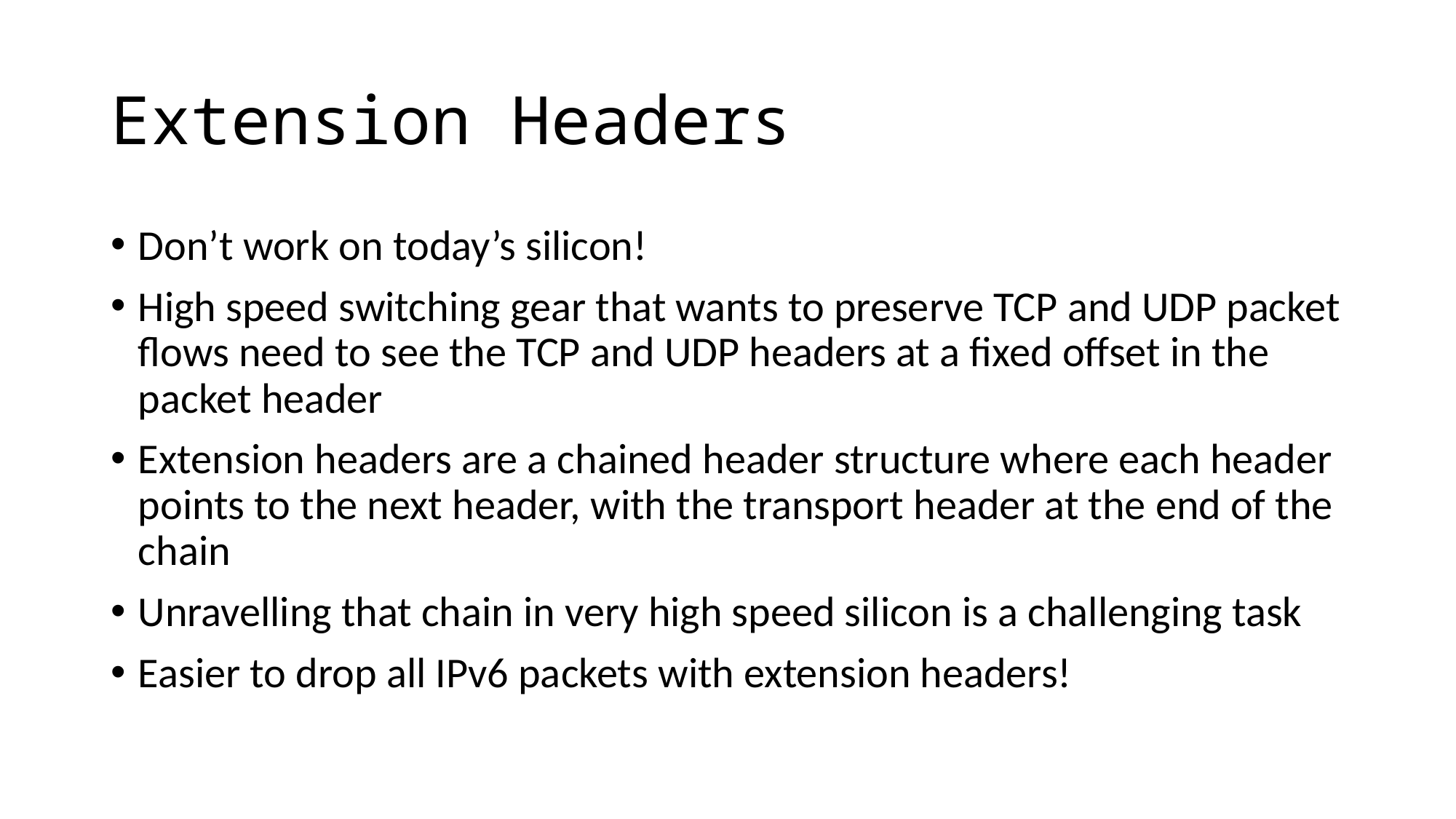

# Extension Headers
Don’t work on today’s silicon!
High speed switching gear that wants to preserve TCP and UDP packet flows need to see the TCP and UDP headers at a fixed offset in the packet header
Extension headers are a chained header structure where each header points to the next header, with the transport header at the end of the chain
Unravelling that chain in very high speed silicon is a challenging task
Easier to drop all IPv6 packets with extension headers!